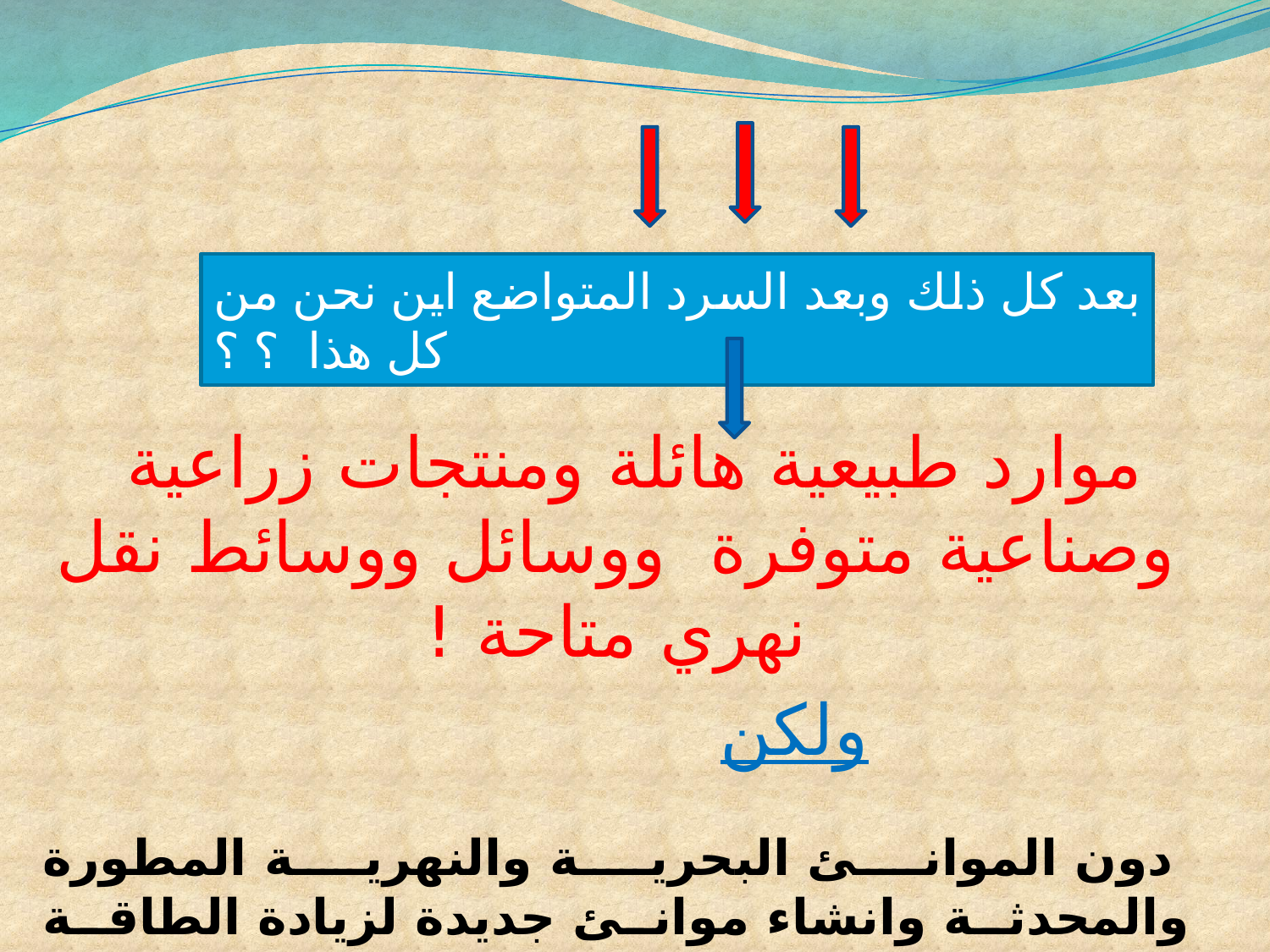

موارد طبيعية هائلة ومنتجات زراعية وصناعية متوفرة  ووسائل ووسائط نقل نهري متاحة !
 				   ولكن

    دون الموانئ البحرية والنهرية المطورة والمحدثة وانشاء موانئ جديدة لزيادة الطاقة الاستيعابية ستكون النتيجة سالبة .

بعد كل ذلك وبعد السرد المتواضع اين نحن من كل هذا  ؟ ؟